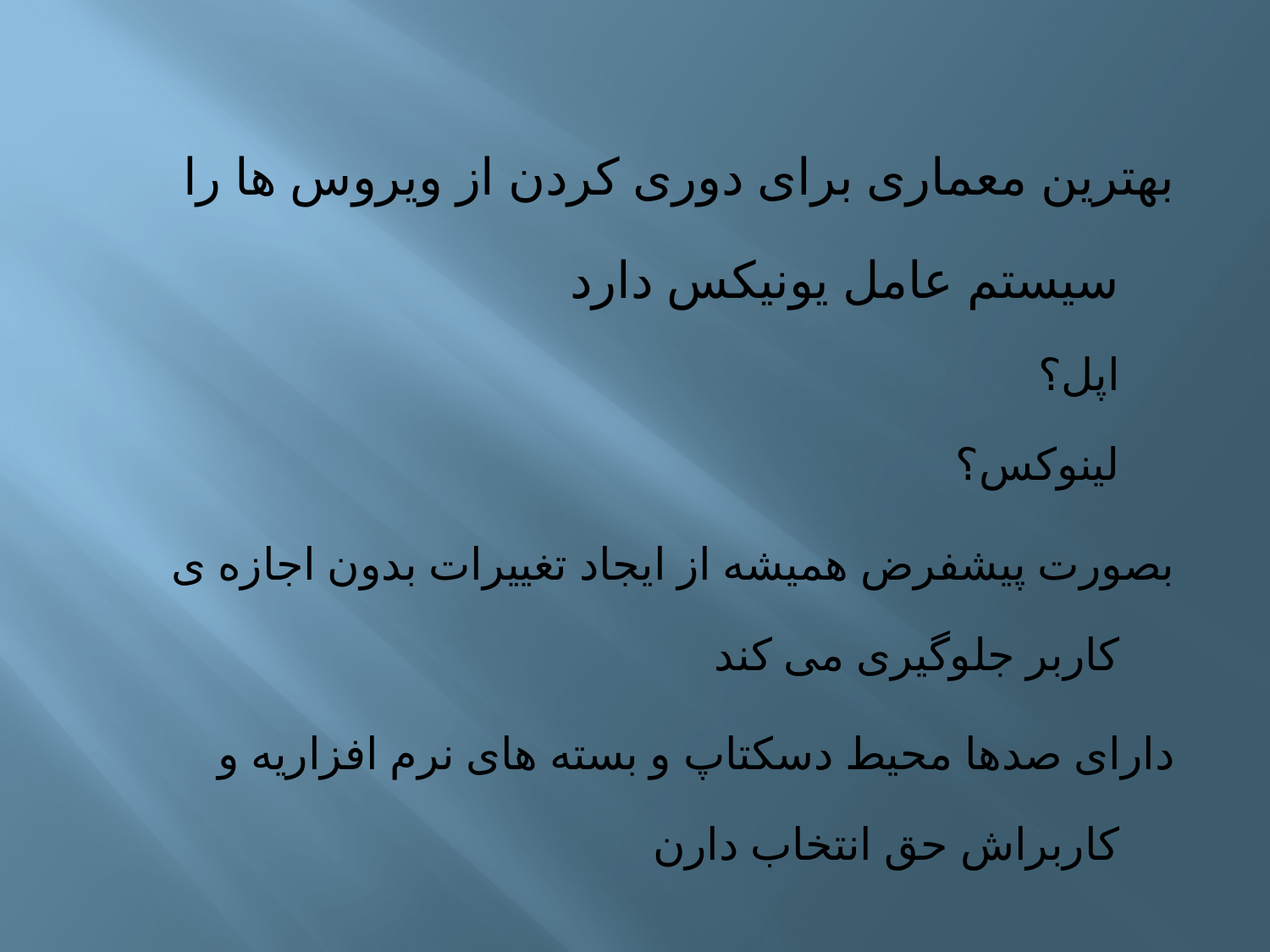

بهترین معماری برای دوری کردن از ویروس ها را سیستم عامل یونیکس دارد
اپل؟
لینوکس؟
بصورت پیشفرض همیشه از ایجاد تغییرات بدون اجازه ی کاربر جلوگیری می کند
دارای صدها محیط دسکتاپ و بسته های نرم افزاریه و کاربراش حق انتخاب دارن